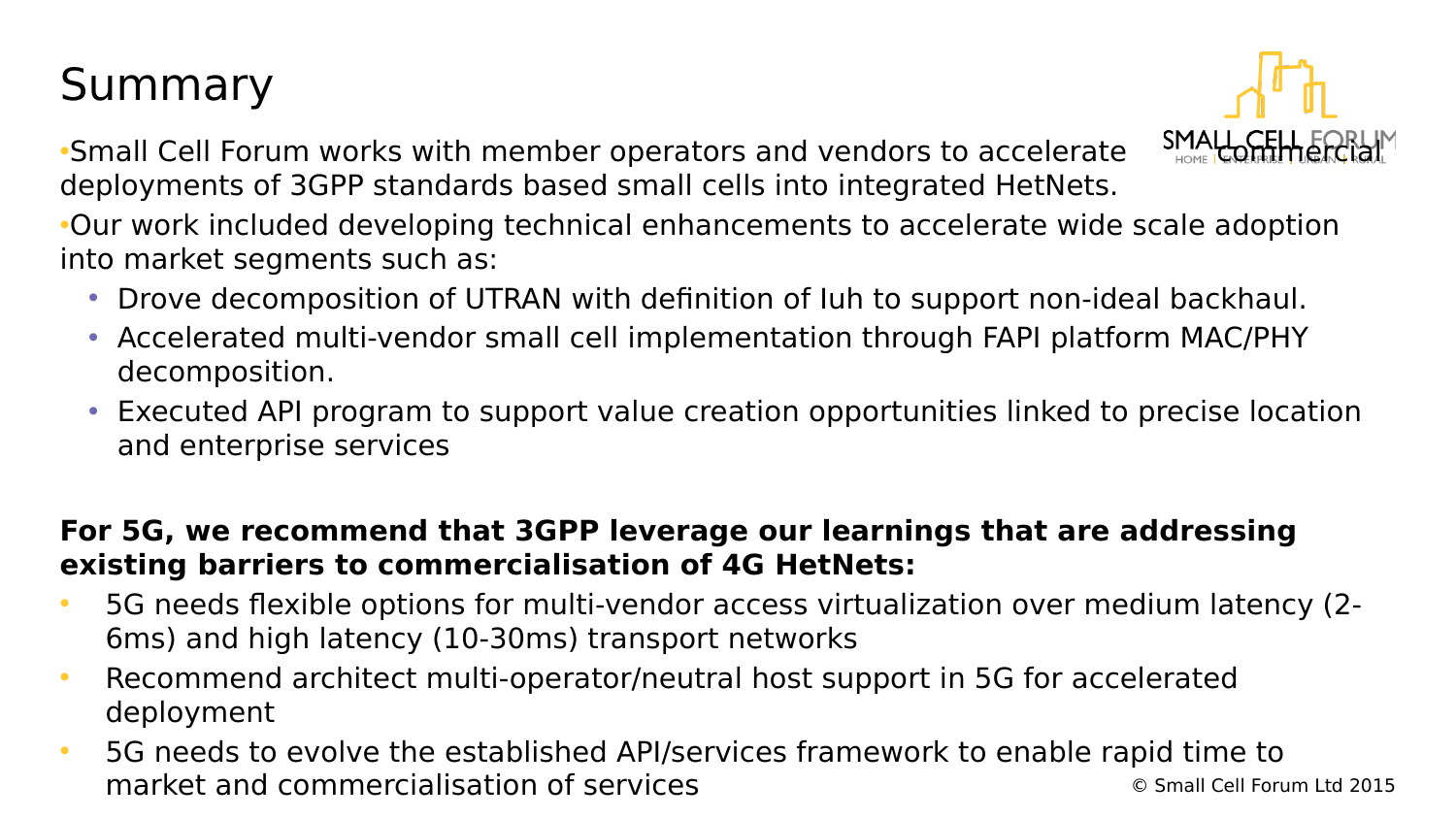

# Summary
Small Cell Forum works with member operators and vendors to accelerate          commercial deployments of 3GPP standards based small cells into integrated HetNets.
Our work included developing technical enhancements to accelerate wide scale adoption into market segments such as:
Drove decomposition of UTRAN with definition of Iuh to support non-ideal backhaul.
Accelerated multi-vendor small cell implementation through FAPI platform MAC/PHY decomposition.
Executed API program to support value creation opportunities linked to precise location and enterprise services

For 5G, we recommend that 3GPP leverage our learnings that are addressing existing barriers to commercialisation of 4G HetNets:
5G needs flexible options for multi-vendor access virtualization over medium latency (2-6ms) and high latency (10-30ms) transport networks
Recommend architect multi-operator/neutral host support in 5G for accelerated deployment
5G needs to evolve the established API/services framework to enable rapid time to market and commercialisation of services

© Small Cell Forum Ltd 2015